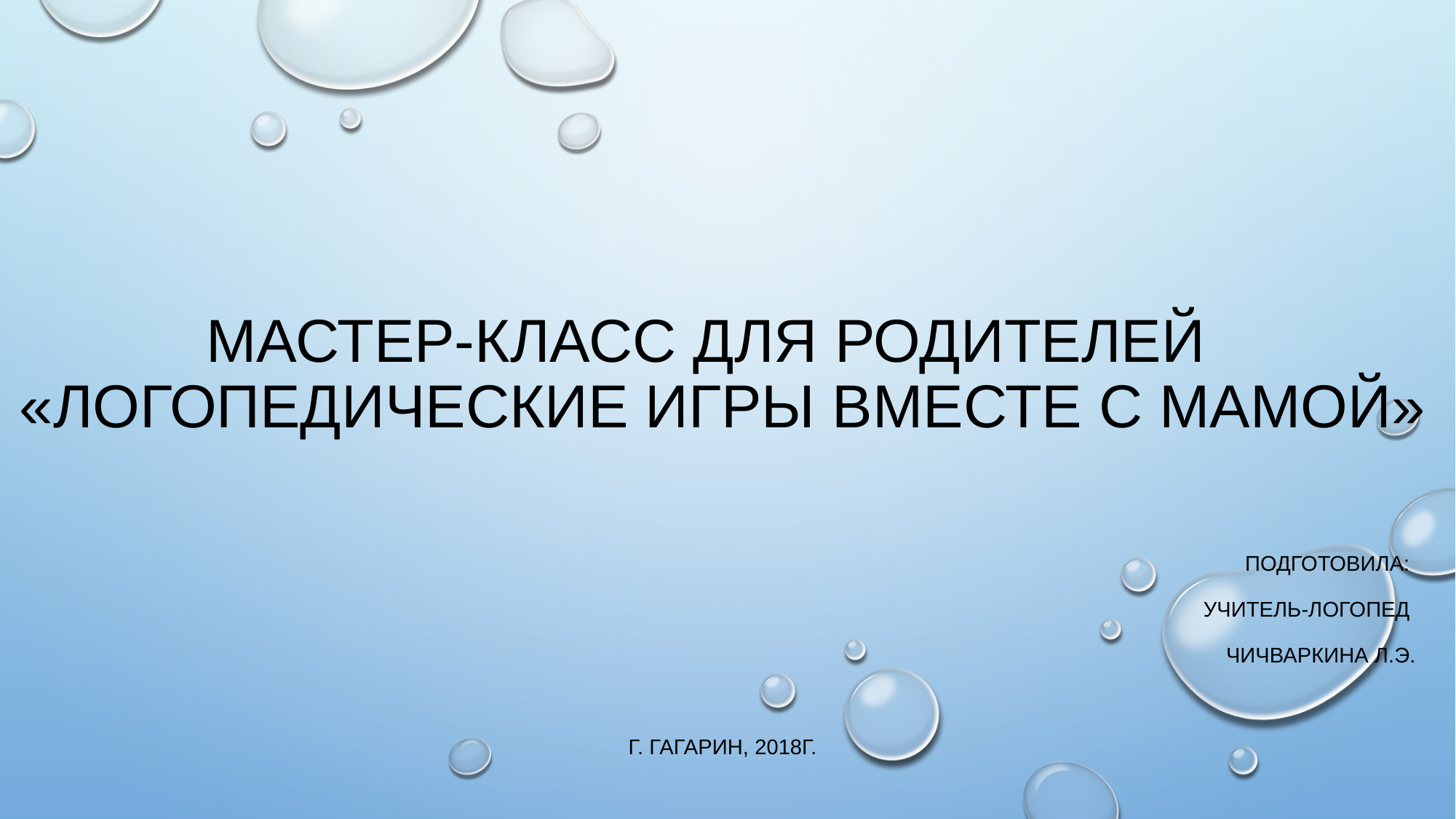

# Мастер-класс для родителей «логопедические игры вместе с мамой»
Подготовила:
учитель-логопед
Чичваркина Л.Э.

Г. Гагарин, 2018г.